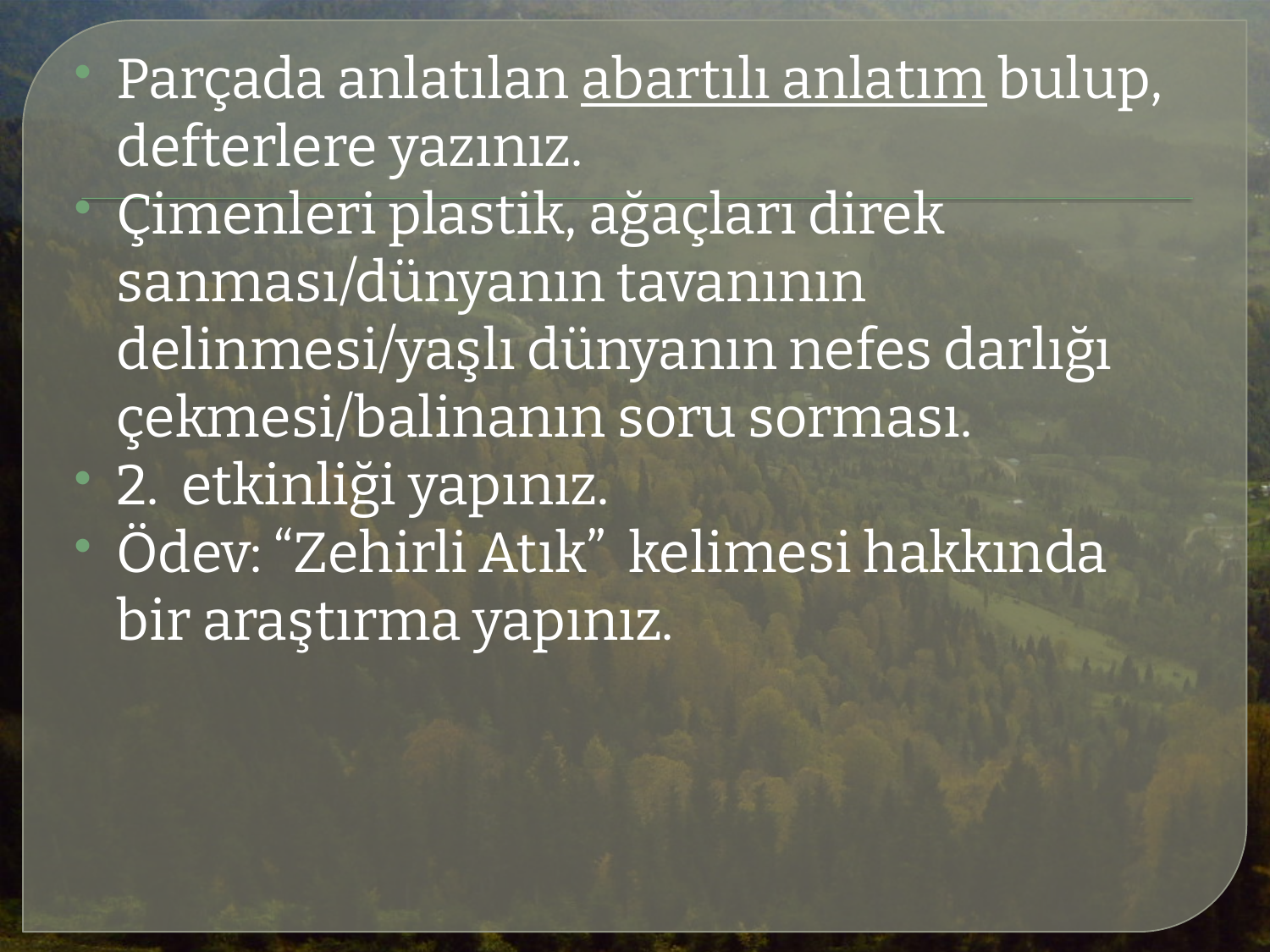

Parçada anlatılan abartılı anlatım bulup, defterlere yazınız.
Çimenleri plastik, ağaçları direk sanması/dünyanın tavanının delinmesi/yaşlı dünyanın nefes darlığı çekmesi/balinanın soru sorması.
2.  etkinliği yapınız.
Ödev: “Zehirli Atık”  kelimesi hakkında bir araştırma yapınız.